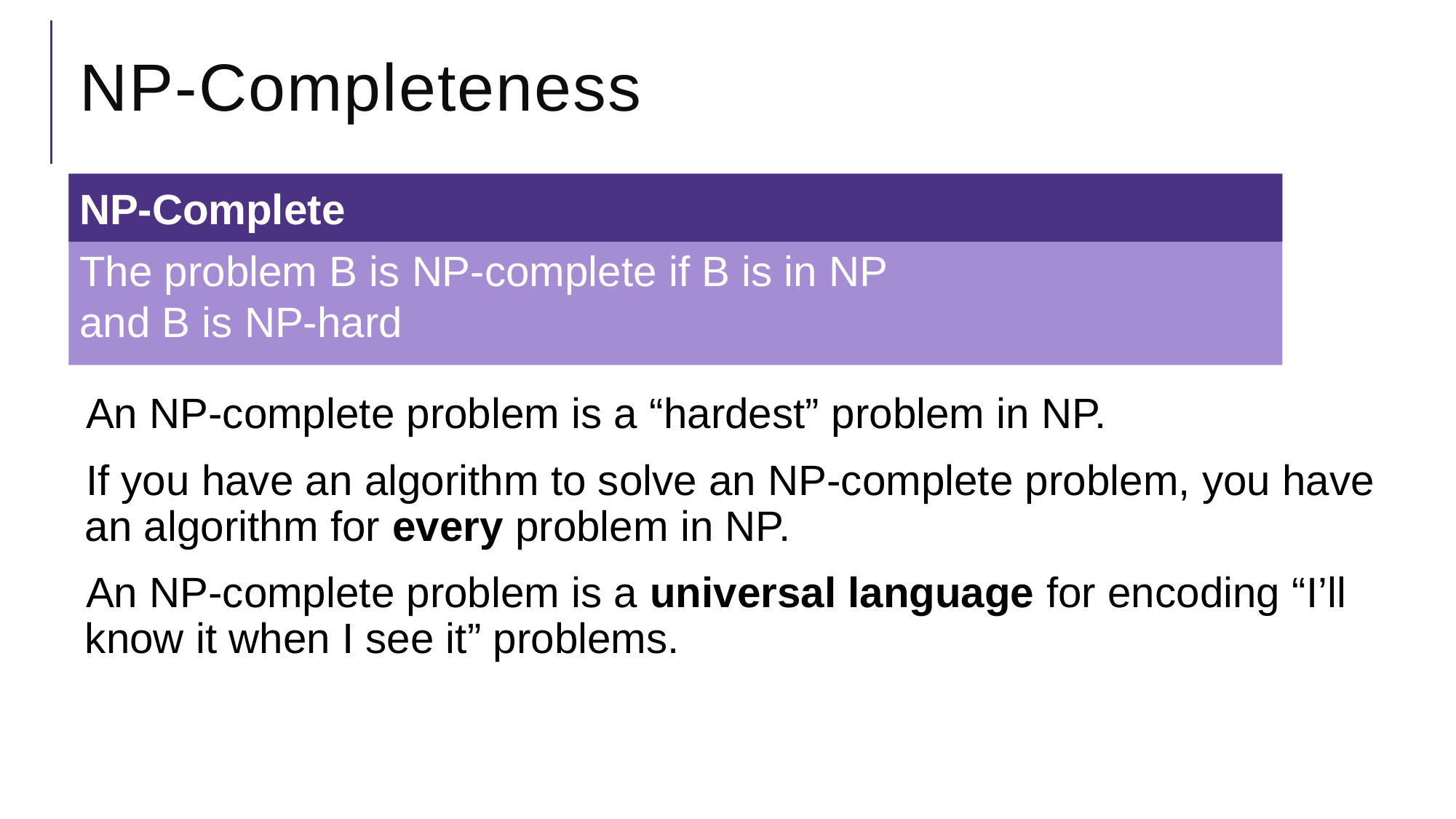

# NP-Completeness

The problem B is NP-complete if B is in NP
and B is NP-hard
NP-Complete
An NP-complete problem is a “hardest” problem in NP.
If you have an algorithm to solve an NP-complete problem, you have an algorithm for every problem in NP.
An NP-complete problem is a universal language for encoding “I’ll know it when I see it” problems.